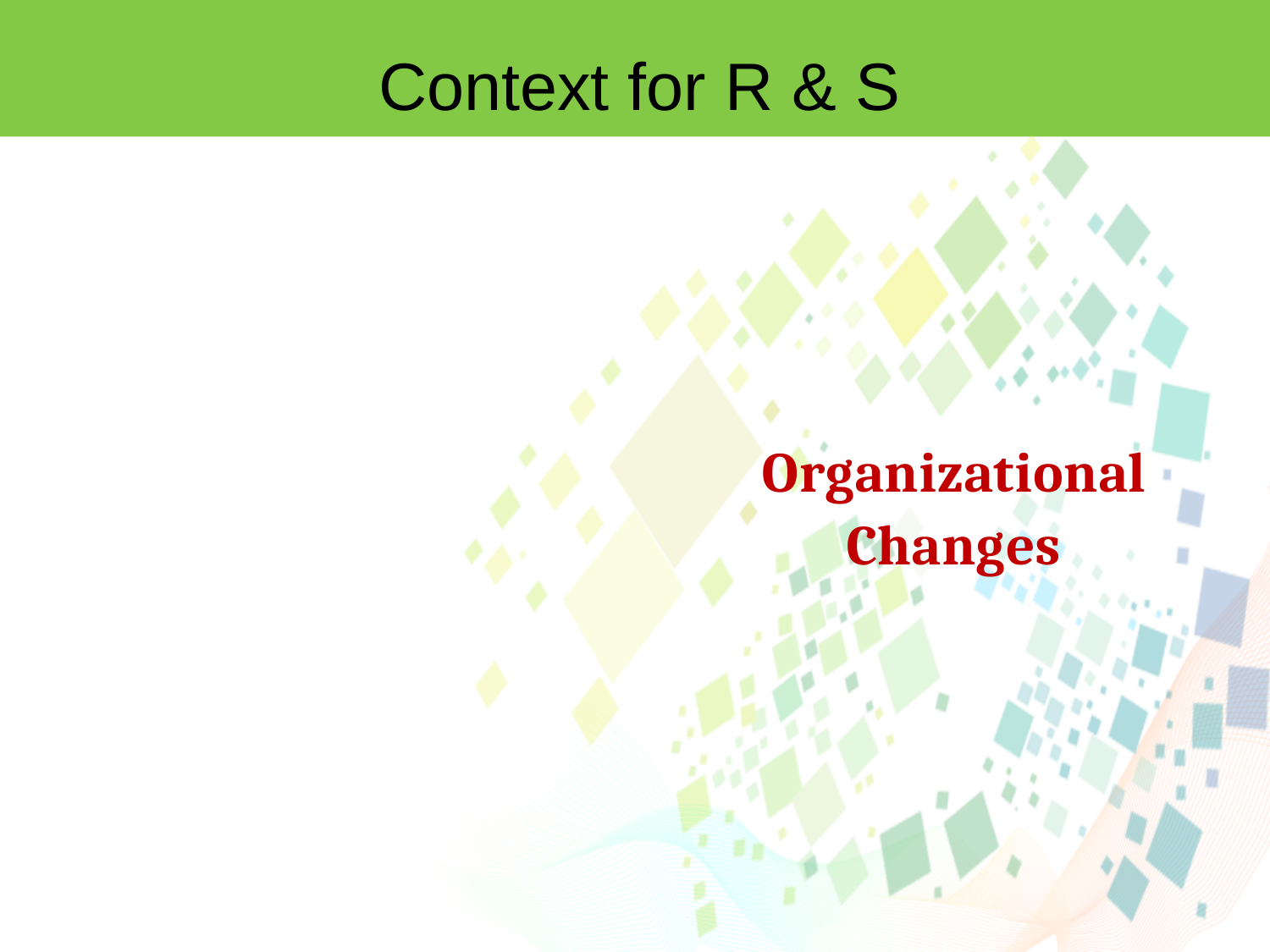

Context for R & S
Organizational Changes